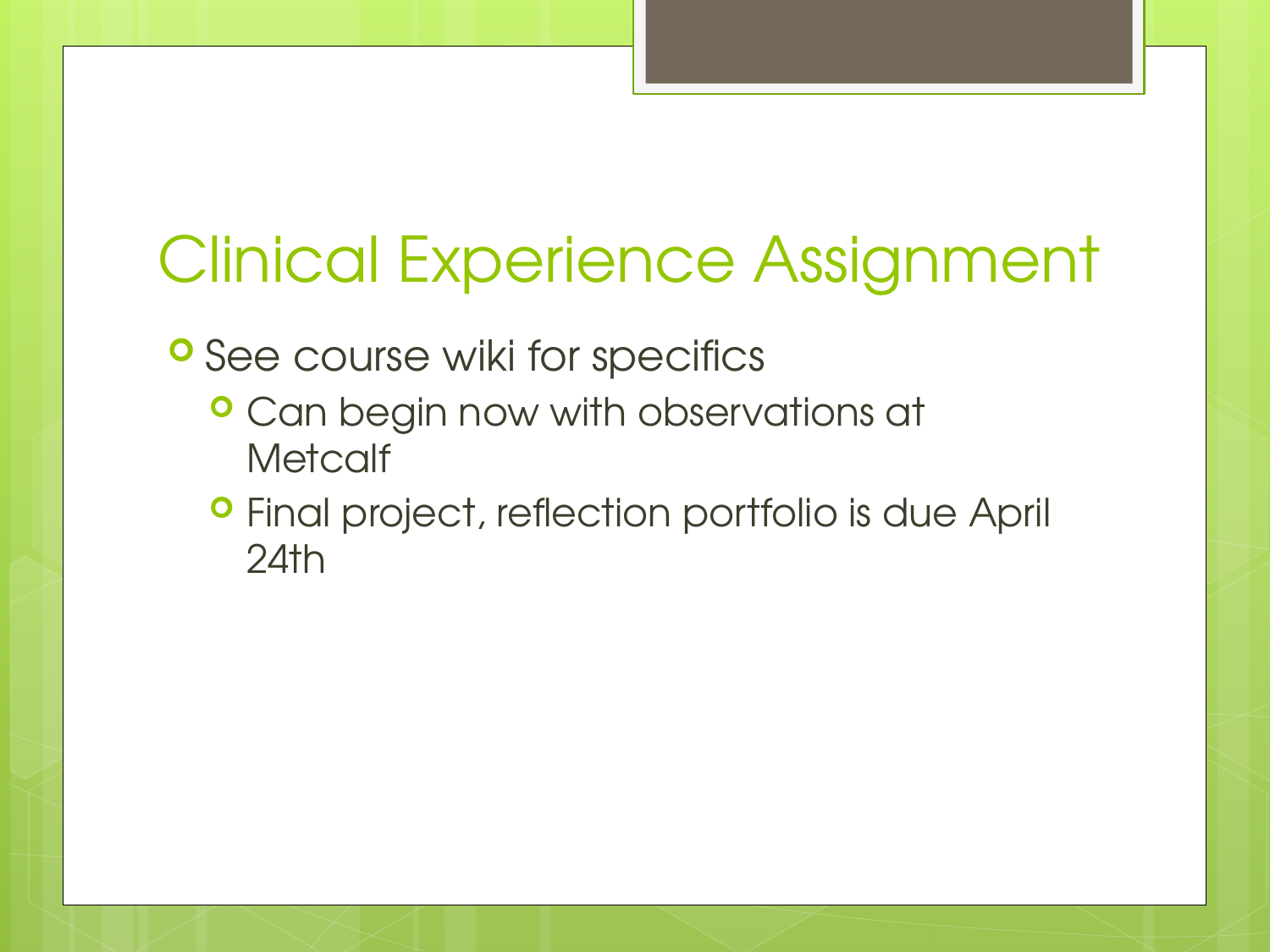

# Clinical Experience Assignment
See course wiki for specifics
Can begin now with observations at Metcalf
Final project, reflection portfolio is due April 24th